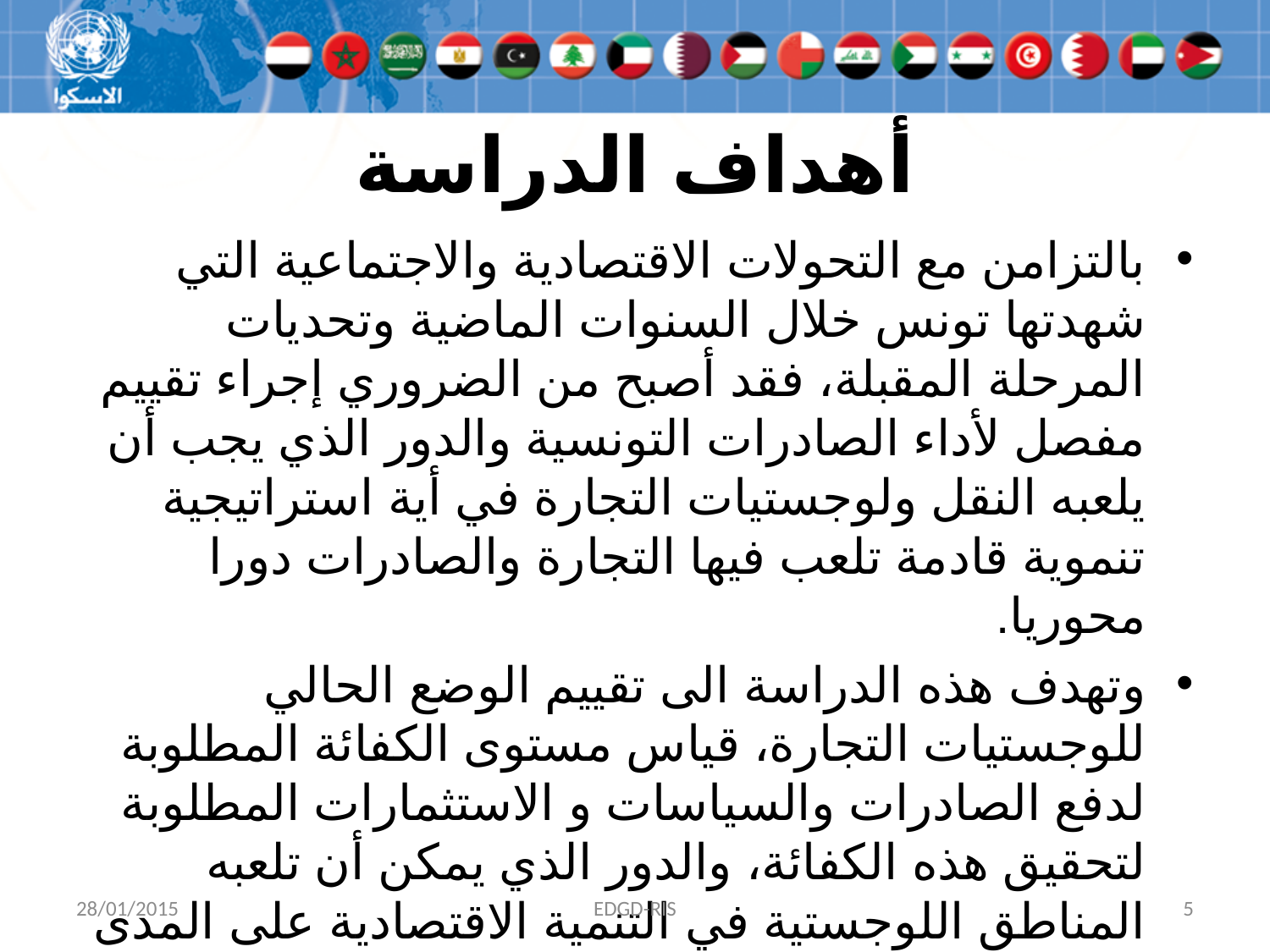

# أهداف الدراسة
بالتزامن مع التحولات الاقتصادية والاجتماعية التي شهدتها تونس خلال السنوات الماضية وتحديات المرحلة المقبلة، فقد أصبح من الضروري إجراء تقييم مفصل لأداء الصادرات التونسية والدور الذي يجب أن يلعبه النقل ولوجستيات التجارة في أية استراتيجية تنموية قادمة تلعب فيها التجارة والصادرات دورا محوريا.
وتهدف هذه الدراسة الى تقييم الوضع الحالي للوجستيات التجارة، قياس مستوى الكفائة المطلوبة لدفع الصادرات والسياسات و الاستثمارات المطلوبة لتحقيق هذه الكفائة، والدور الذي يمكن أن تلعبه المناطق اللوجستية في التنمية الاقتصادية على المدى الطويل في تطوير تجارة العبور والربط بسلاسل القيمة العالمية

28/01/2015
EDGD-RIS
5